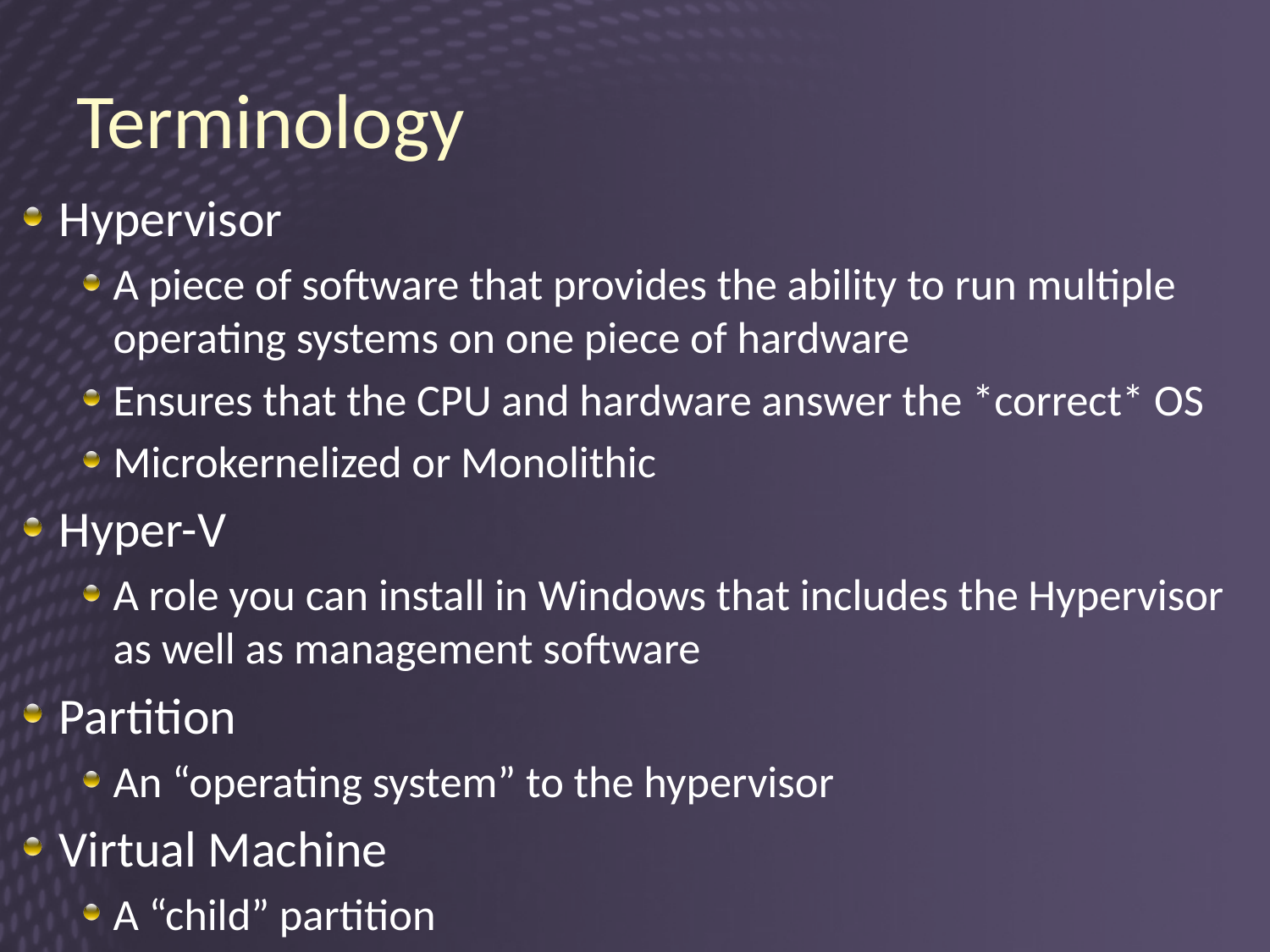

# Terminology
Hypervisor
A piece of software that provides the ability to run multiple operating systems on one piece of hardware
Ensures that the CPU and hardware answer the *correct* OS
Microkernelized or Monolithic
Hyper-V
A role you can install in Windows that includes the Hypervisor as well as management software
Partition
An “operating system” to the hypervisor
Virtual Machine
A “child” partition